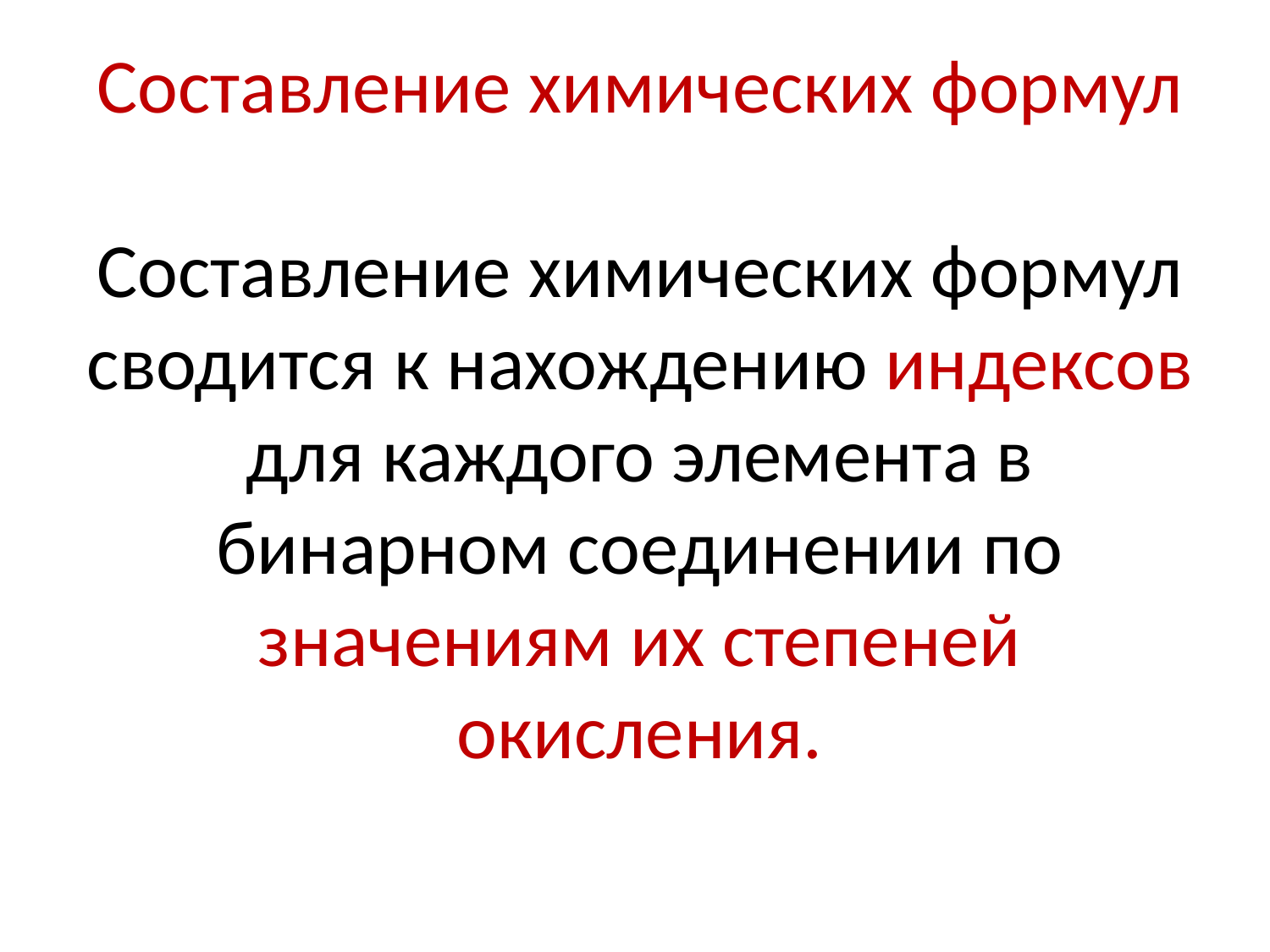

# Составление химических формул Составление химических формул сводится к нахождению индексов для каждого элемента в бинарном соединении по значениям их степеней окисления.